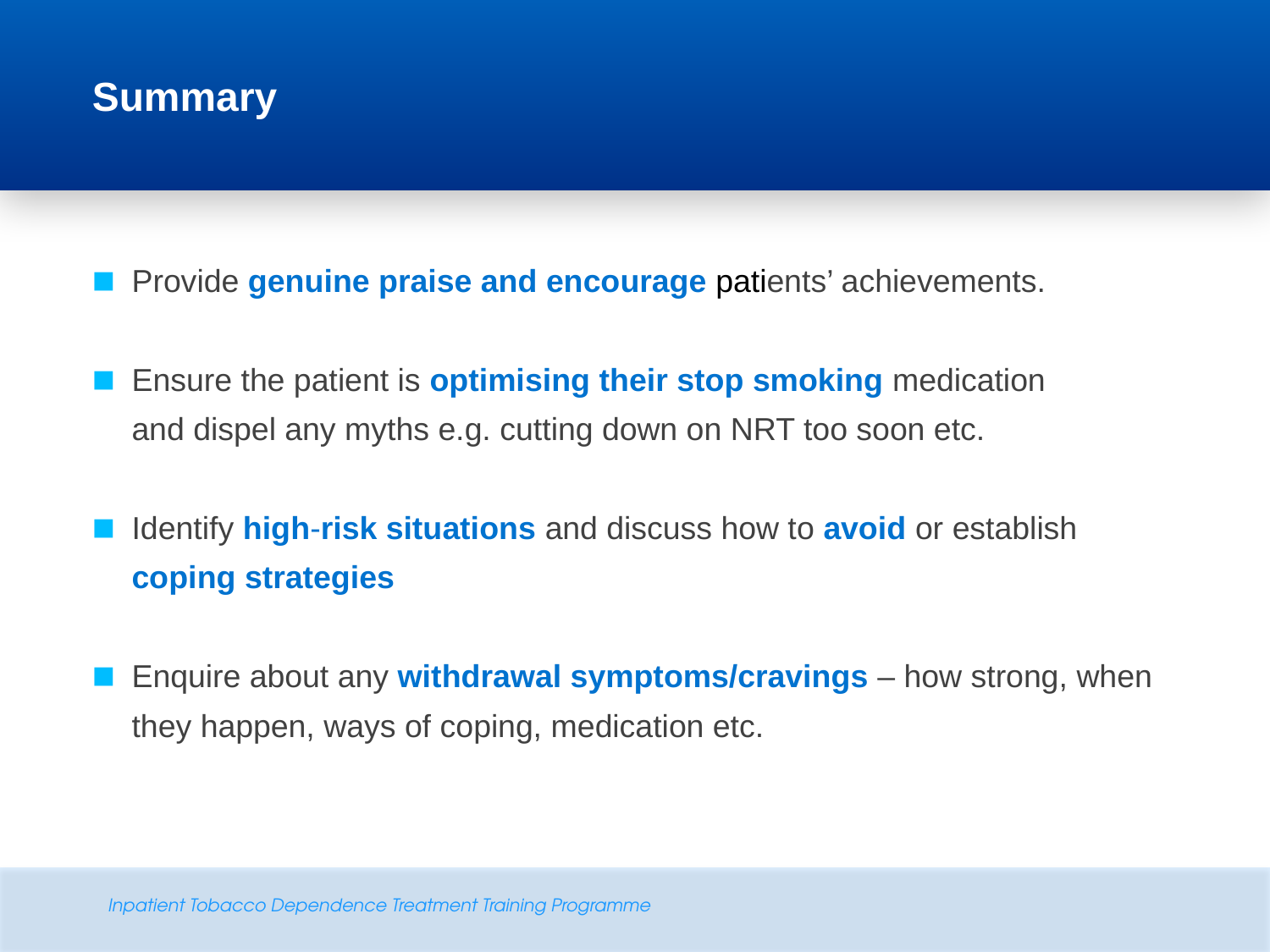

# Summary
Provide genuine praise and encourage patients’ achievements.
Ensure the patient is optimising their stop smoking medication
and dispel any myths e.g. cutting down on NRT too soon etc.
Identify high-risk situations and discuss how to avoid or establish
coping strategies
Enquire about any withdrawal symptoms/cravings – how strong, when they happen, ways of coping, medication etc.
Inpatient Tobacco Dependence Treatment Training Programme